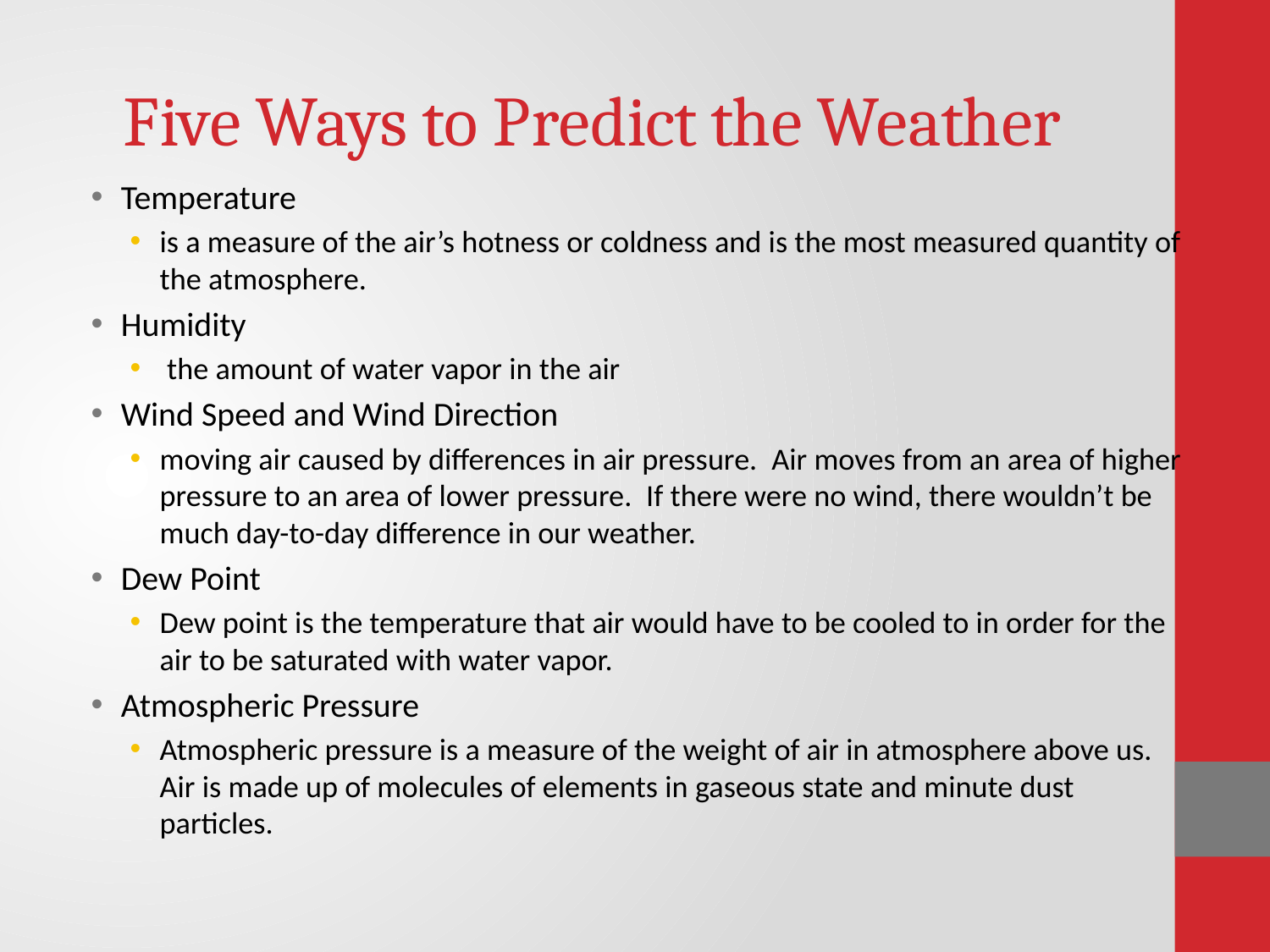

# Five Ways to Predict the Weather
Temperature
is a measure of the air’s hotness or coldness and is the most measured quantity of the atmosphere.
Humidity
 the amount of water vapor in the air
Wind Speed and Wind Direction
moving air caused by differences in air pressure.  Air moves from an area of higher pressure to an area of lower pressure.  If there were no wind, there wouldn’t be much day-to-day difference in our weather.
Dew Point
Dew point is the temperature that air would have to be cooled to in order for the air to be saturated with water vapor.
Atmospheric Pressure
Atmospheric pressure is a measure of the weight of air in atmosphere above us. Air is made up of molecules of elements in gaseous state and minute dust particles.